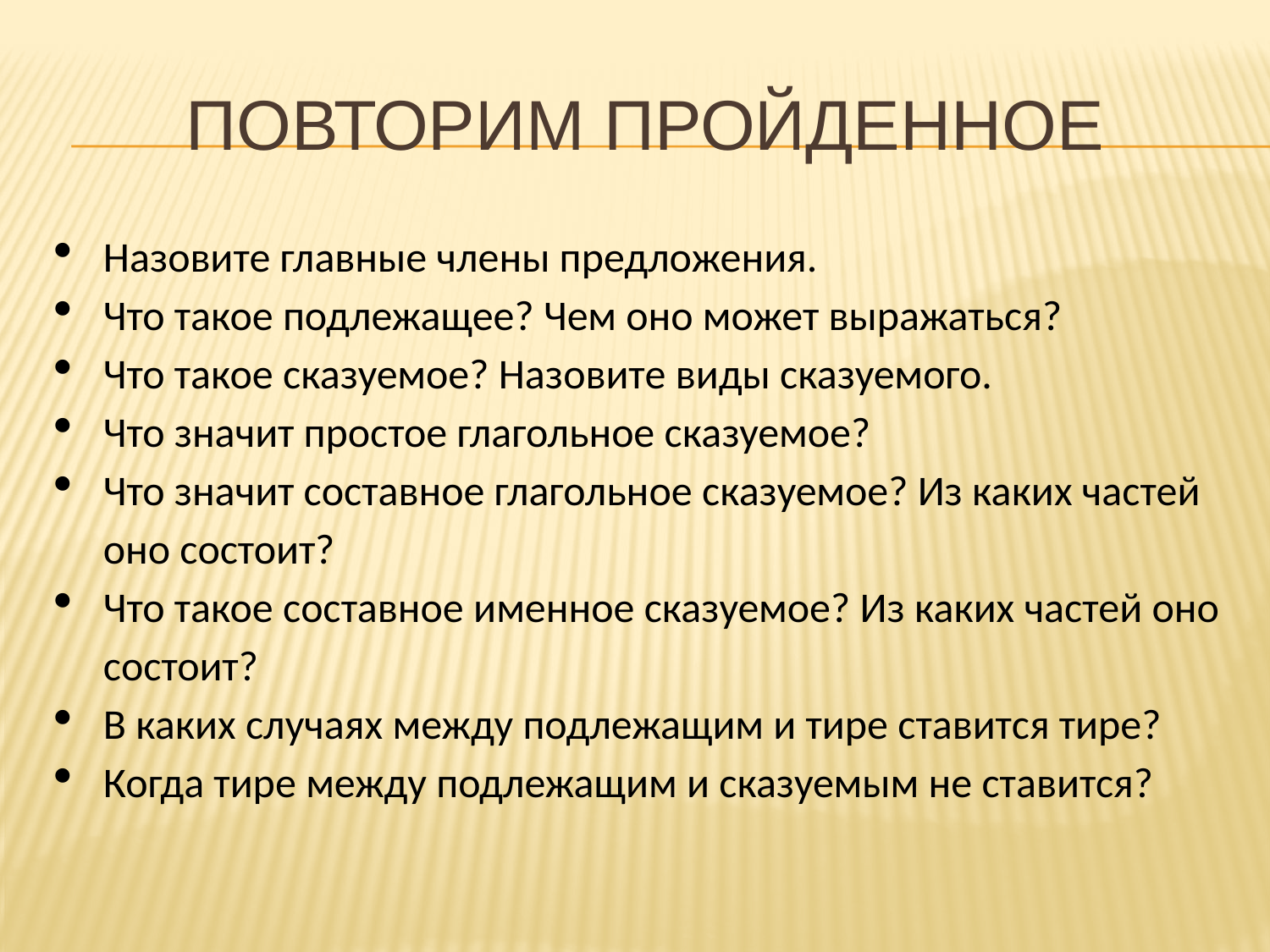

# ПОВТОРИМ ПРОЙДЕННОЕ
Назовите главные члены предложения.
Что такое подлежащее? Чем оно может выражаться?
Что такое сказуемое? Назовите виды сказуемого.
Что значит простое глагольное сказуемое?
Что значит составное глагольное сказуемое? Из каких частей оно состоит?
Что такое составное именное сказуемое? Из каких частей оно состоит?
В каких случаях между подлежащим и тире ставится тире?
Когда тире между подлежащим и сказуемым не ставится?